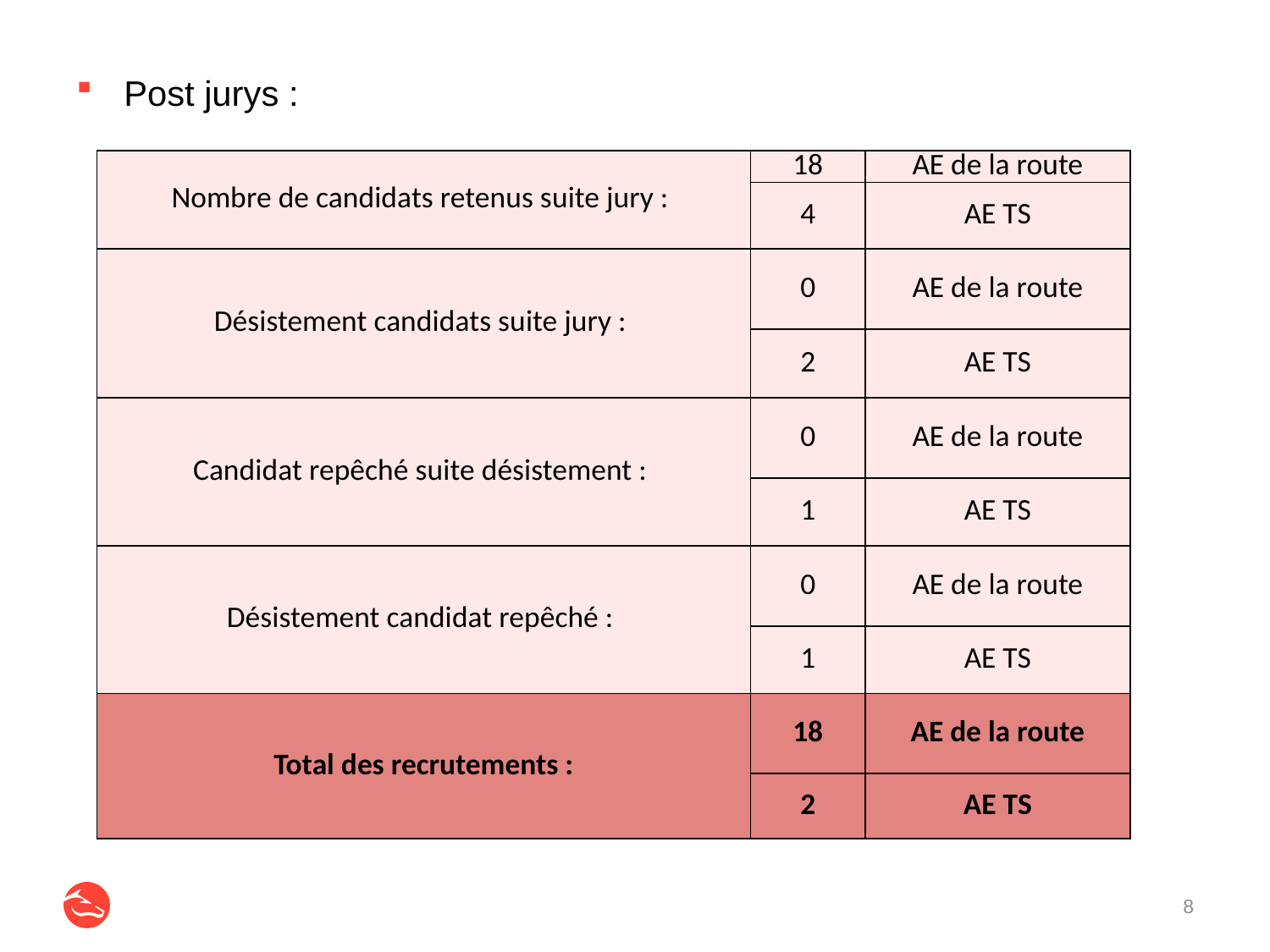

Post jurys :

| Nombre de candidats retenus suite jury : | 18 | AE de la route |
| --- | --- | --- |
|  | 4 | AE TS |
| Désistement candidats suite jury : | 0 | AE de la route |
|  | 2 | AE TS |
| Candidat repêché suite désistement : | 0 | AE de la route |
|  | 1 | AE TS |
| Désistement candidat repêché : | 0 | AE de la route |
|  | 1 | AE TS |
| Total des recrutements : | 18 | AE de la route |
|  | 2 | AE TS |
8